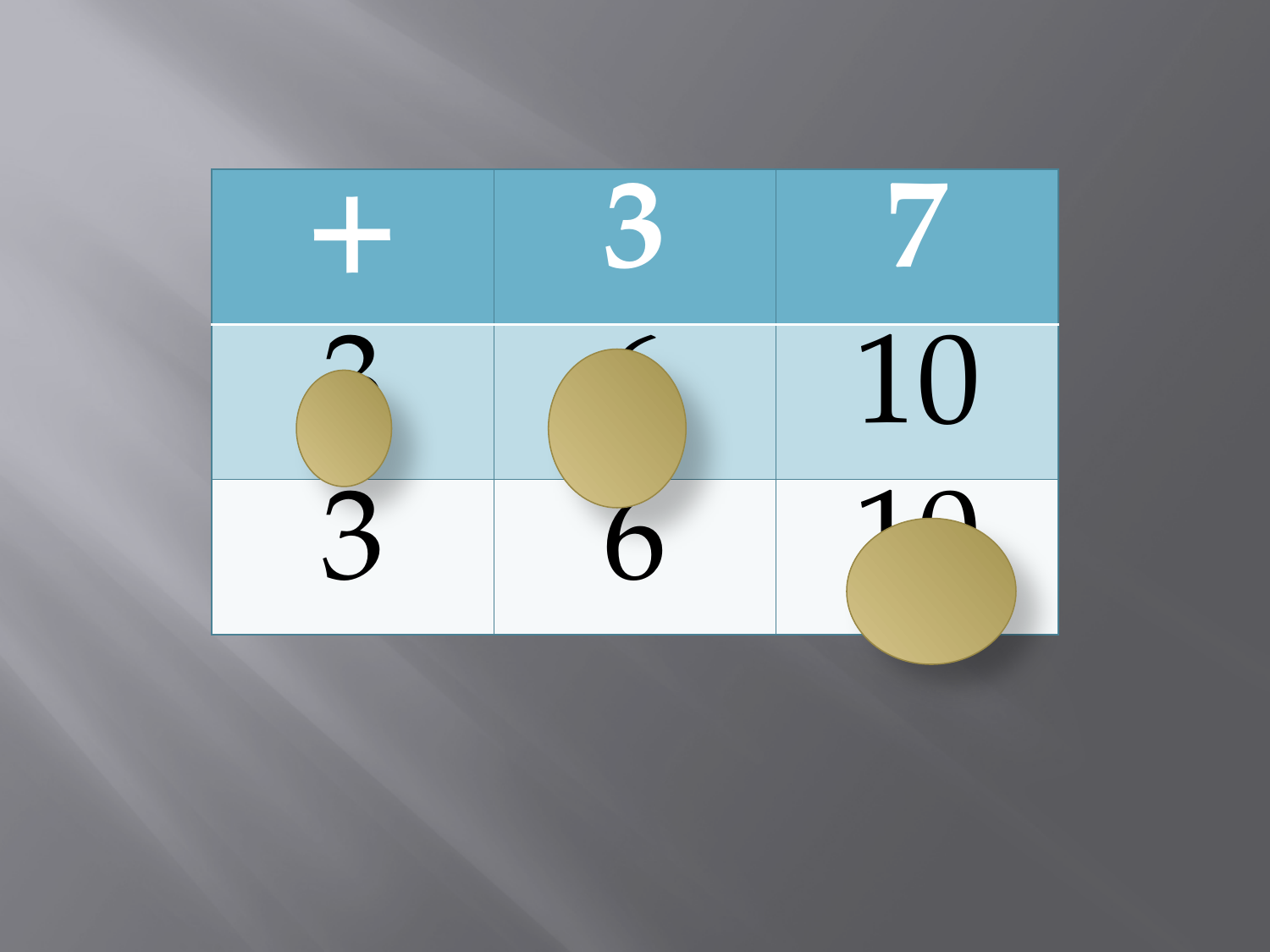

| + | 3 | 7 |
| --- | --- | --- |
| 3 | 6 | 10 |
| 3 | 6 | 10 |
A